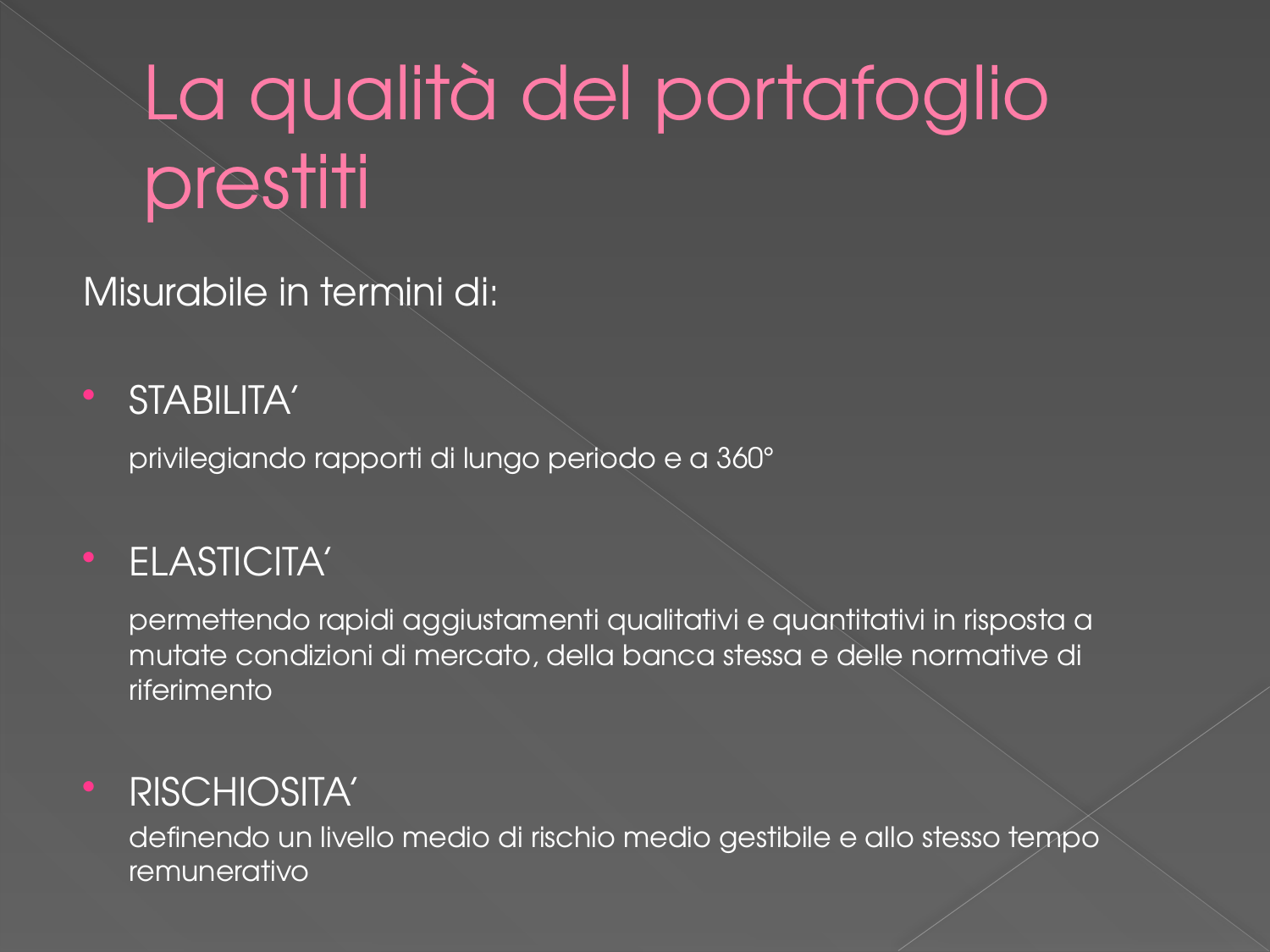

# La qualità del portafoglio prestiti
Misurabile in termini di:

STABILITA’
	privilegiando rapporti di lungo periodo e a 360°

ELASTICITA’
	permettendo rapidi aggiustamenti qualitativi e quantitativi in risposta a mutate condizioni di mercato, della banca stessa e delle normative di riferimento

RISCHIOSITA’
	definendo un livello medio di rischio medio gestibile e allo stesso tempo remunerativo